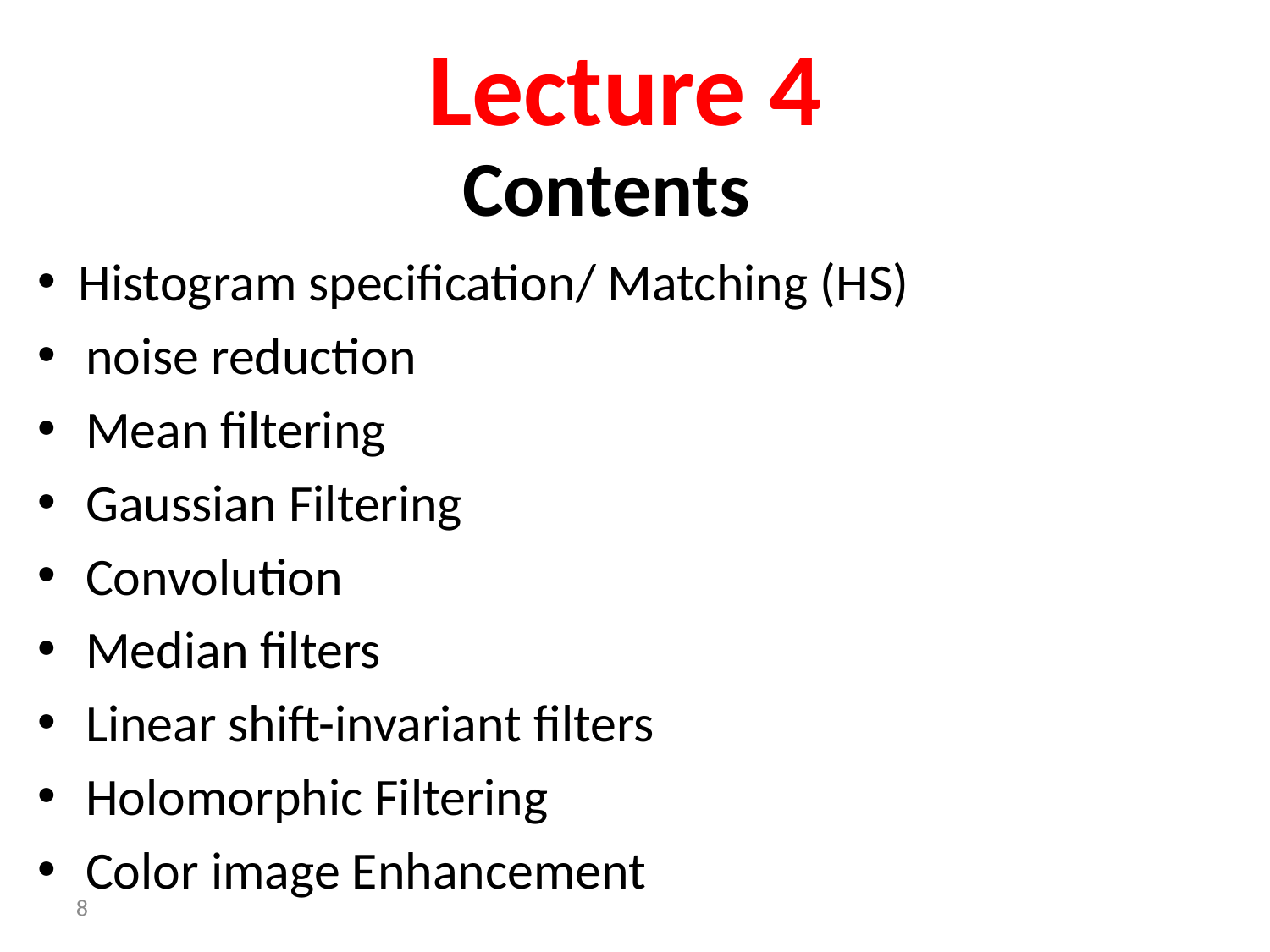

Lecture 4

  Histogram specification/ Matching (HS)
noise reduction
Mean filtering
Gaussian Filtering
Convolution
Median filters
Linear shift-invariant filters
Holomorphic Filtering
Color image Enhancement

# Contents
8